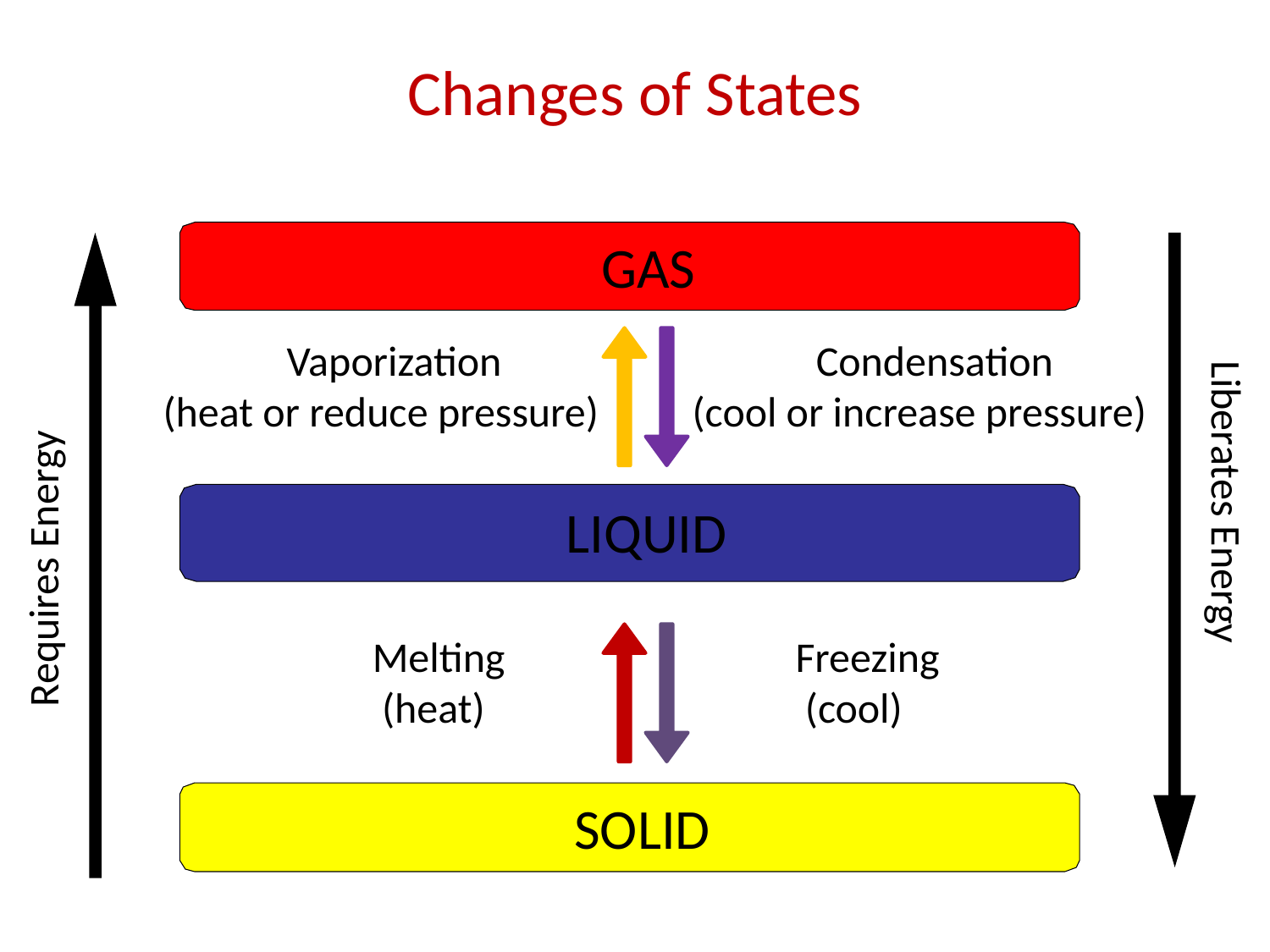

Changes of States

GAS

             Vaporization
(heat or reduce pressure)

             Condensation
(cool or increase pressure)
 Liberates Energy

LIQUID
Requires Energy
 Melting
  (heat)

 Freezing
  (cool)

SOLID